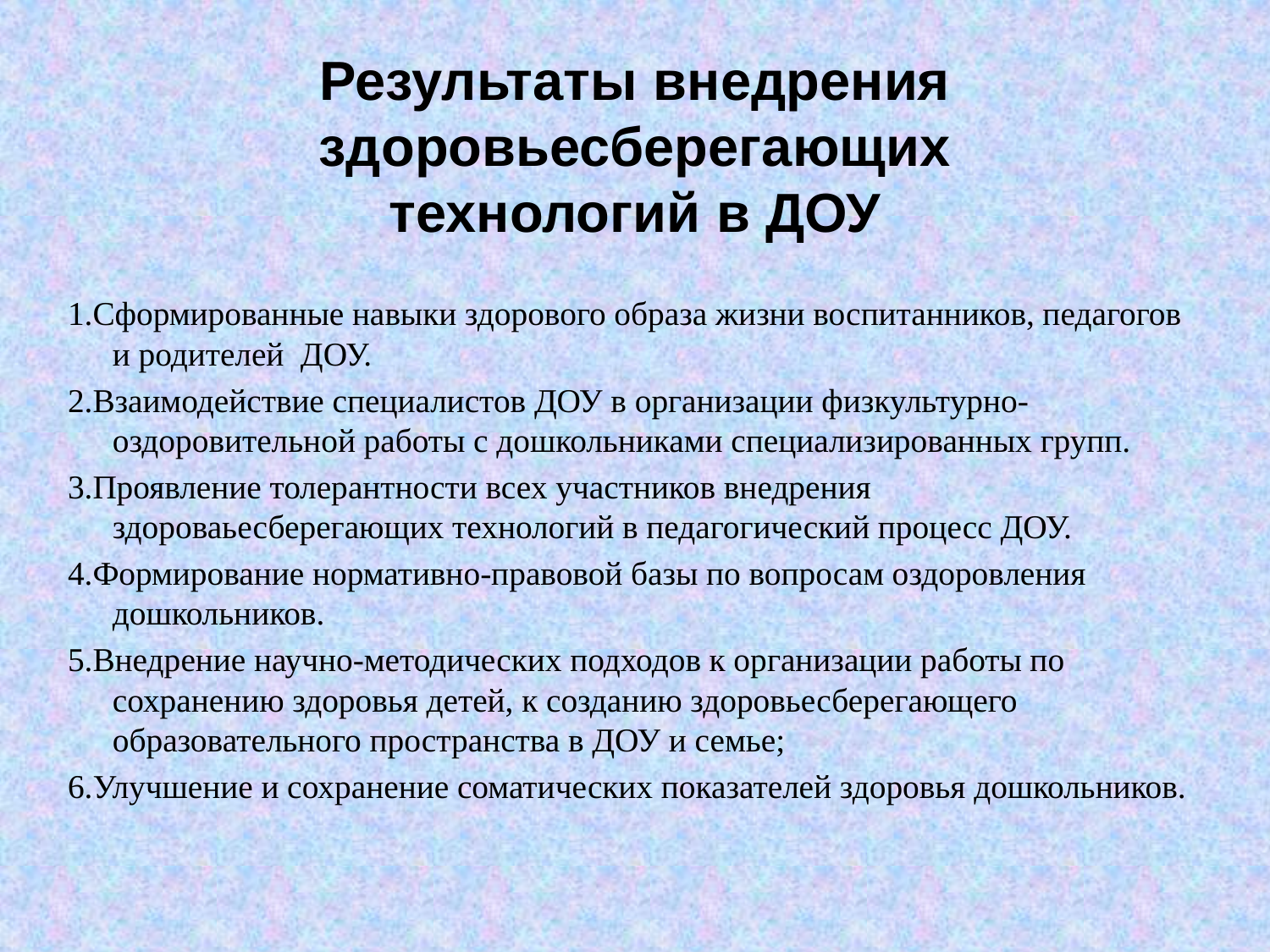

# Результаты внедрения здоровьесберегающих технологий в ДОУ
1.Сформированные навыки здорового образа жизни воспитанников, педагогов и родителей  ДОУ.
2.Взаимодействие специалистов ДОУ в организации физкультурно-оздоровительной работы с дошкольниками специализированных групп.
3.Проявление толерантности всех участников внедрения здороваьесберегающих технологий в педагогический процесс ДОУ.
4.Формирование нормативно-правовой базы по вопросам оздоровления дошкольников.
5.Внедрение научно-методических подходов к организации работы по сохранению здоровья детей, к созданию здоровьесберегающего образовательного пространства в ДОУ и семье;
6.Улучшение и сохранение соматических показателей здоровья дошкольников.